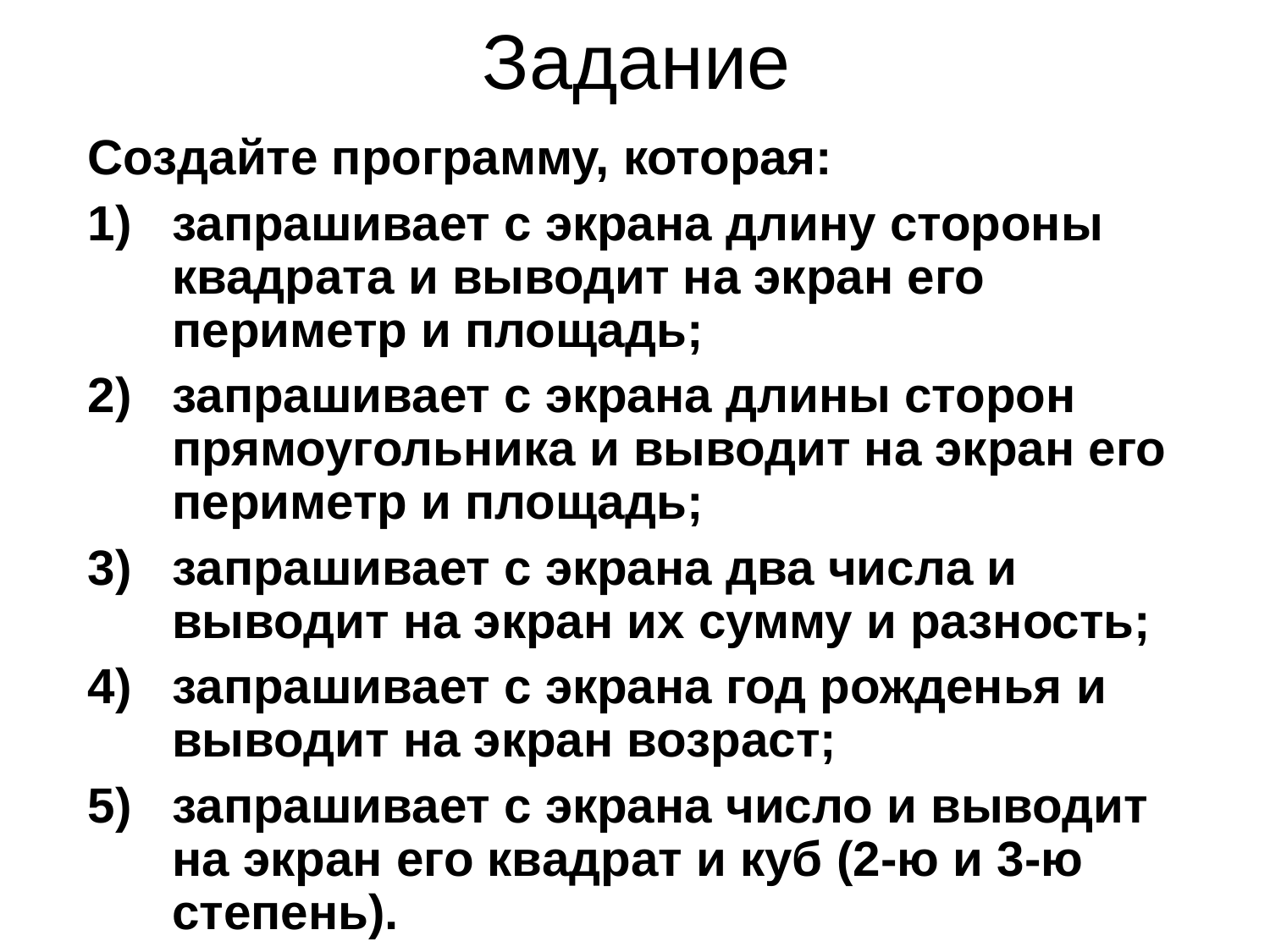

# Задание
Создайте программу, которая:
запрашивает с экрана длину стороны квадрата и выводит на экран его периметр и площадь;
запрашивает с экрана длины сторон прямоугольника и выводит на экран его периметр и площадь;
запрашивает с экрана два числа и выводит на экран их сумму и разность;
запрашивает с экрана год рожденья и выводит на экран возраст;
запрашивает с экрана число и выводит на экран его квадрат и куб (2-ю и 3-ю степень).